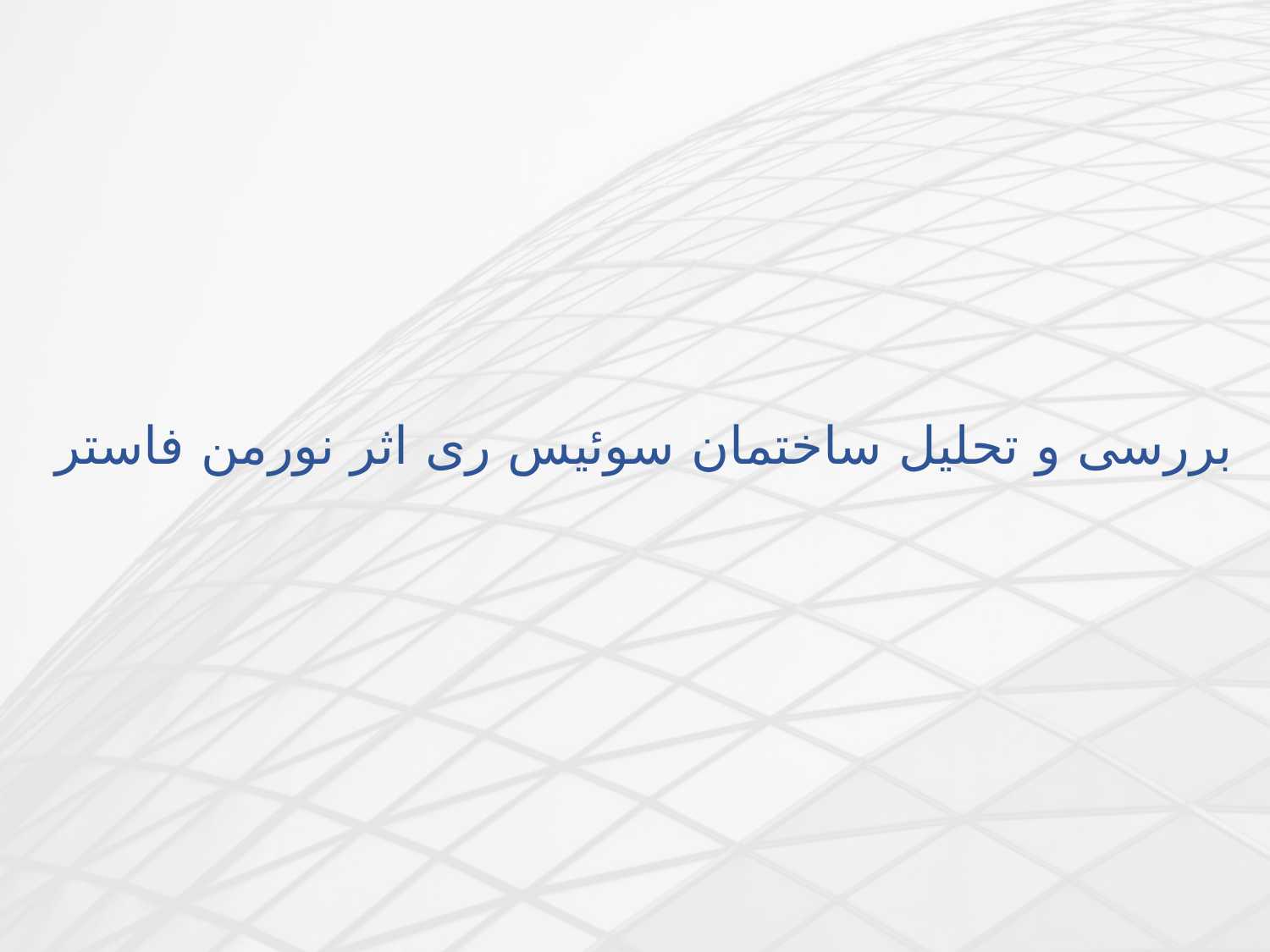

بررسی و تحلیل ساختمان سوئیس ری اثر نورمن فاستر